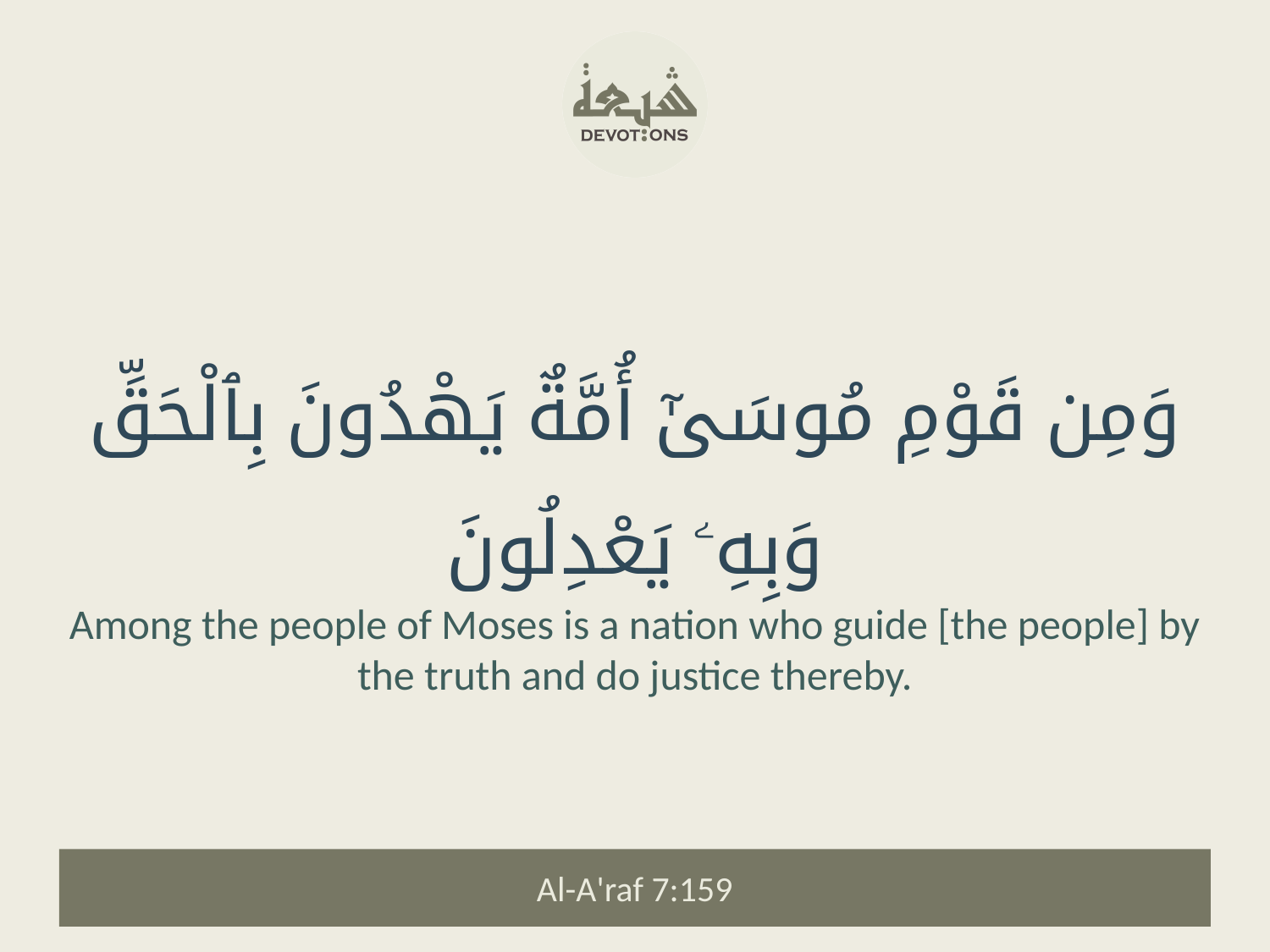

وَمِن قَوْمِ مُوسَىٰٓ أُمَّةٌ يَهْدُونَ بِٱلْحَقِّ وَبِهِۦ يَعْدِلُونَ
Among the people of Moses is a nation who guide [the people] by the truth and do justice thereby.
Al-A'raf 7:159